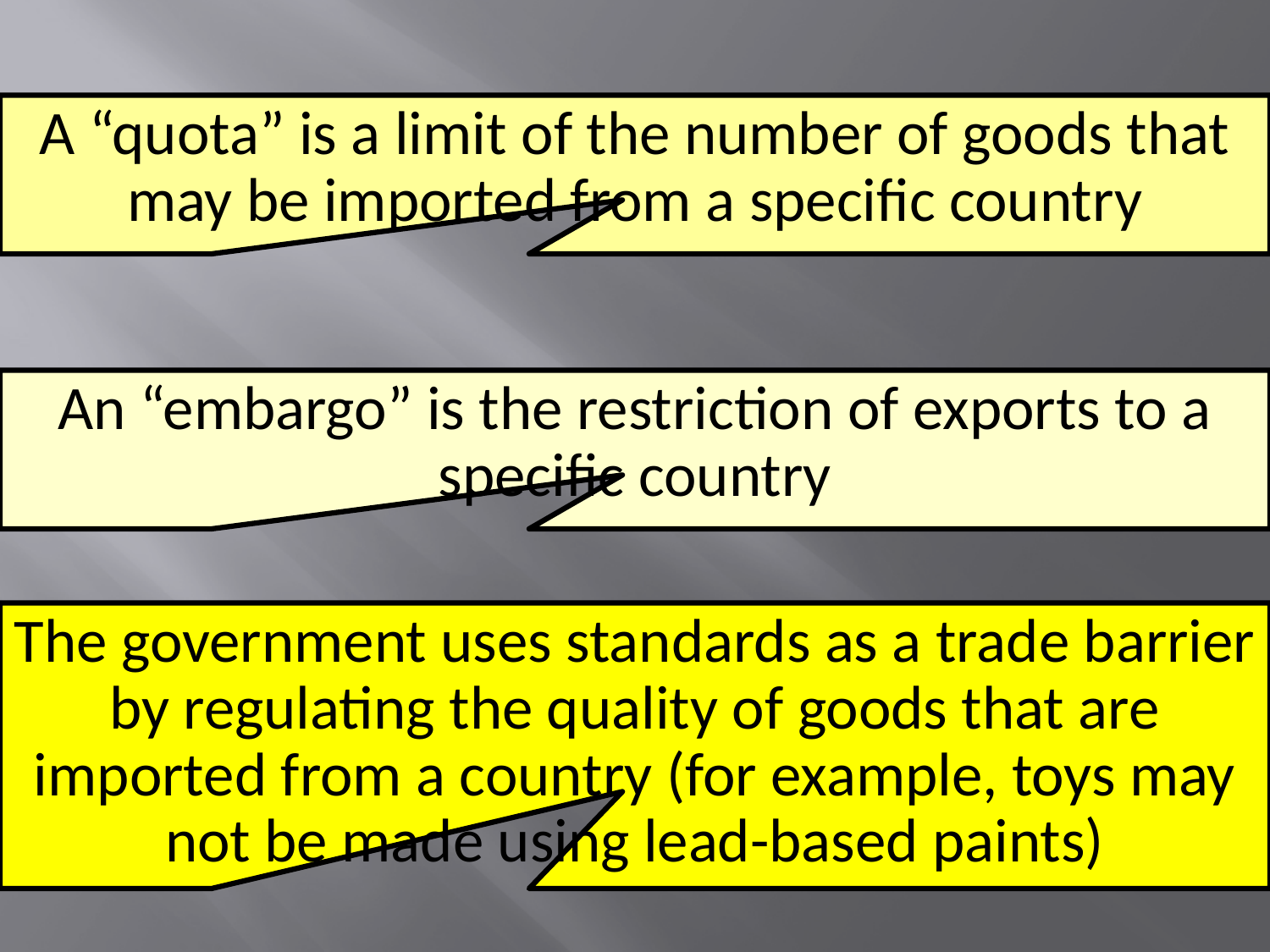

A “quota” is a limit of the number of goods that may be imported from a specific country
An “embargo” is the restriction of exports to a specific country
The government uses standards as a trade barrier by regulating the quality of goods that are imported from a country (for example, toys may not be made using lead-based paints)